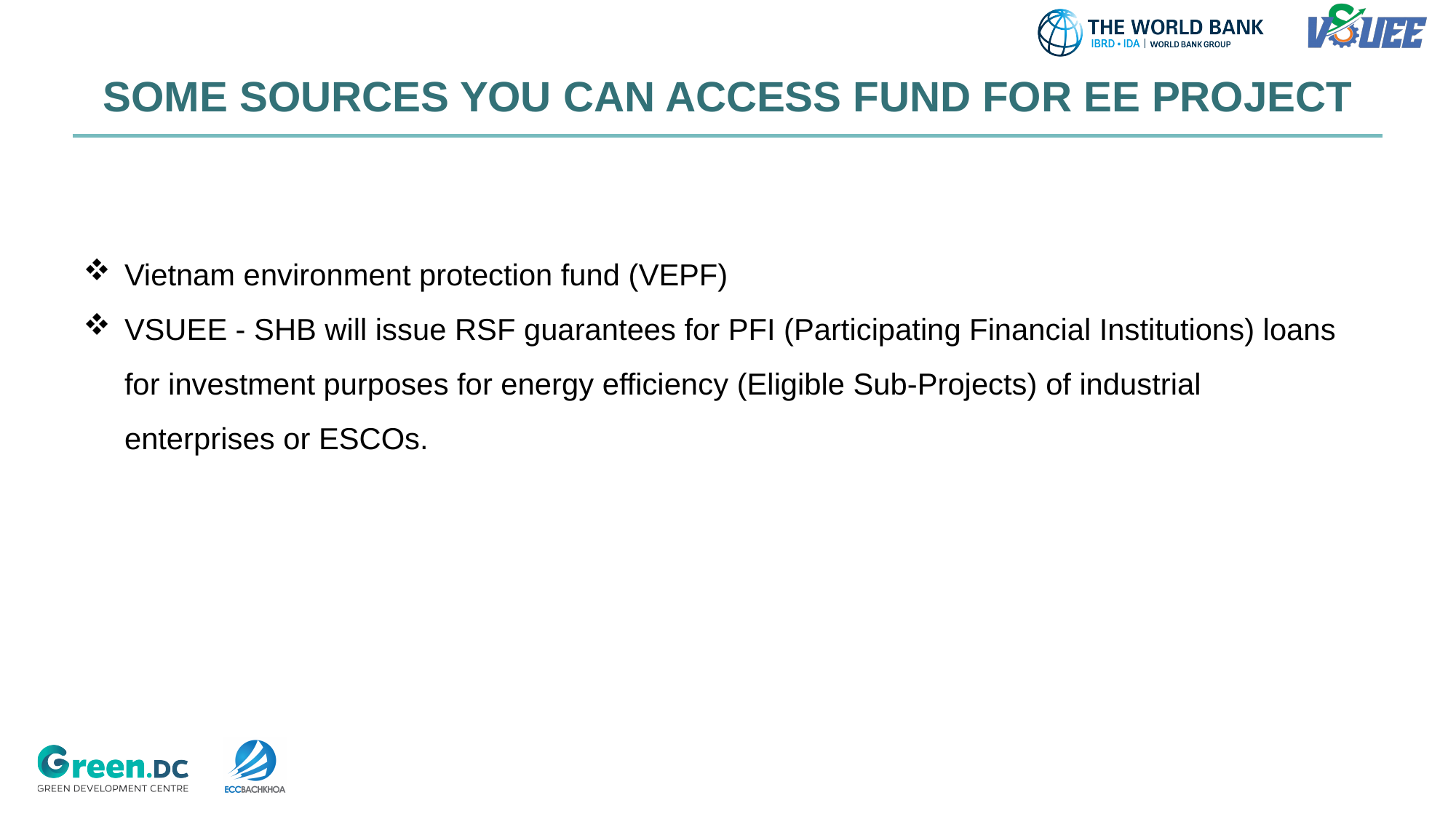

# SOME SOURCES YOU CAN ACCESS FUND FOR EE PROJECT
Vietnam environment protection fund (VEPF)
VSUEE - SHB will issue RSF guarantees for PFI (Participating Financial Institutions) loans for investment purposes for energy efficiency (Eligible Sub-Projects) of industrial enterprises or ESCOs.